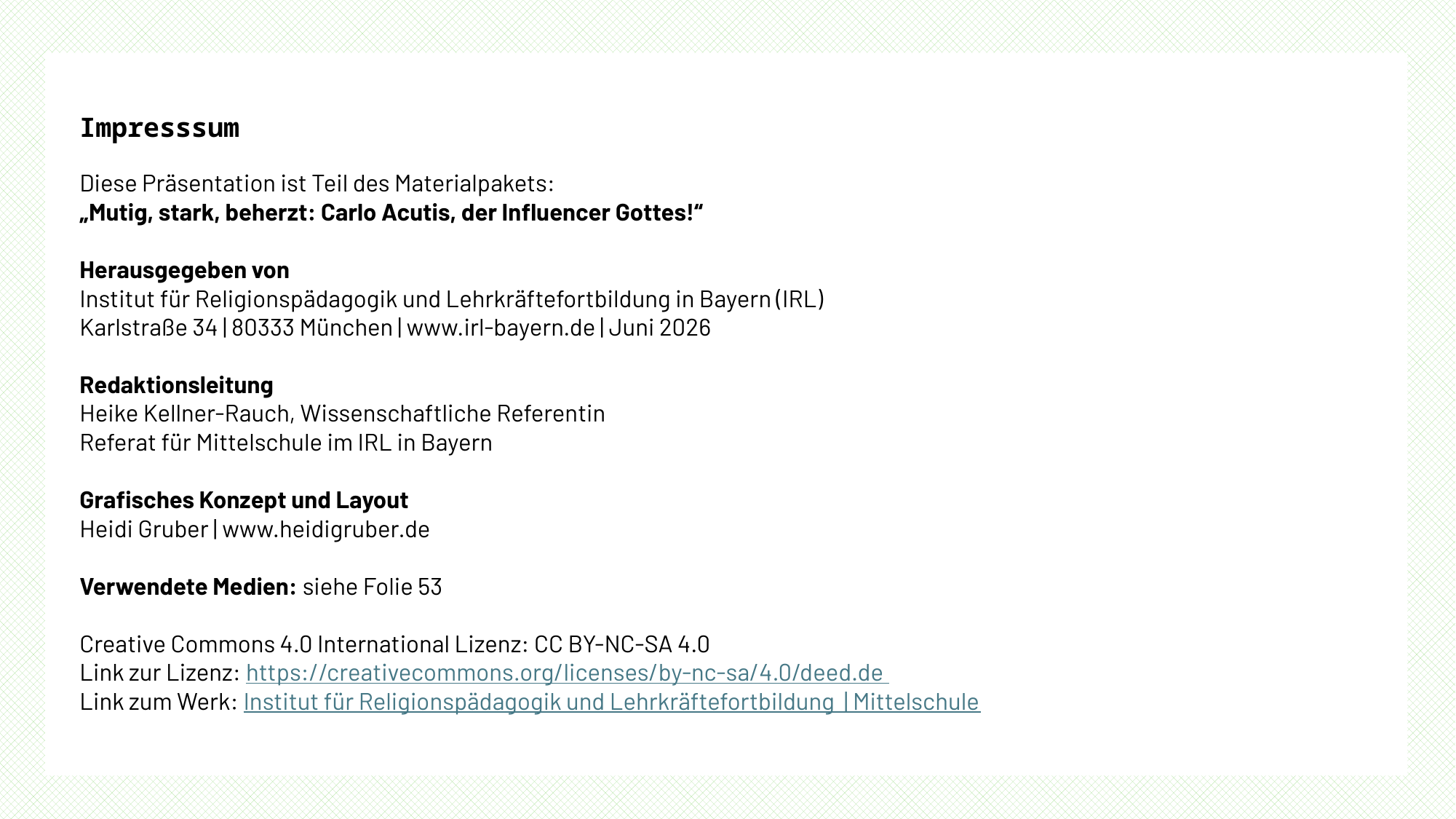

# Impresssum Diese Präsentation ist Teil des Materialpakets: „Mutig, stark, beherzt: Carlo Acutis, der Influencer Gottes!“ Herausgegeben von Institut für Religionspädagogik und Lehrkräftefortbildung in Bayern (IRL) Karlstraße 34 | 80333 München | www.irl-bayern.de | Juni 2026 Redaktionsleitung Heike Kellner-Rauch, Wissenschaftliche Referentin Referat für Mittelschule im IRL in Bayern Grafisches Konzept und Layout Heidi Gruber | www.heidigruber.de Verwendete Medien: siehe Folie 53 Creative Commons 4.0 International Lizenz: CC BY-NC-SA 4.0 Link zur Lizenz: https://creativecommons.org/licenses/by-nc-sa/4.0/deed.de Link zum Werk: Institut für Religionspädagogik und Lehrkräftefortbildung  | Mittelschule